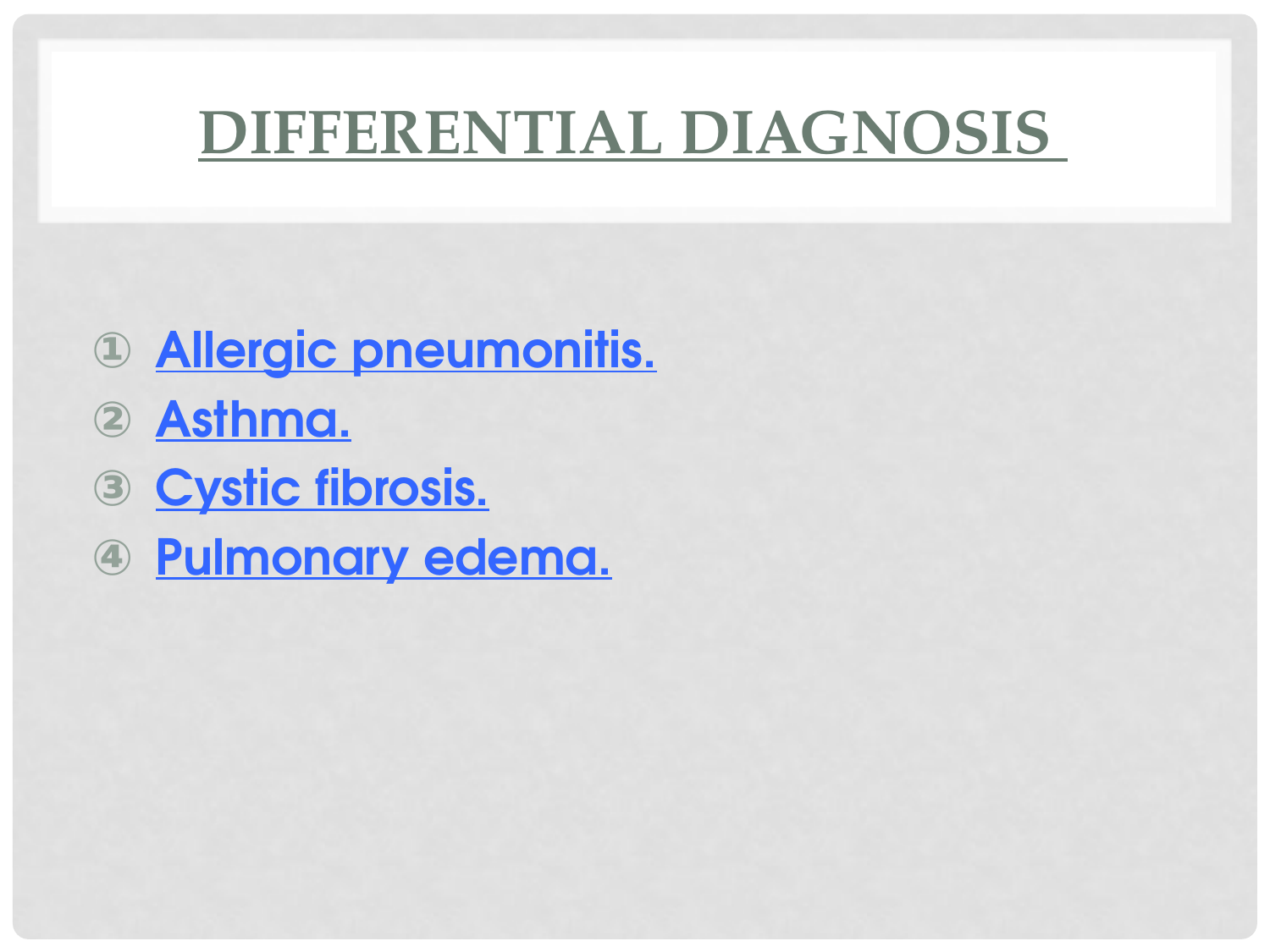

# DIFFERENTIAL DIAGNOSIS

Allergic pneumonitis.
Asthma.
Cystic fibrosis.
Pulmonary edema.